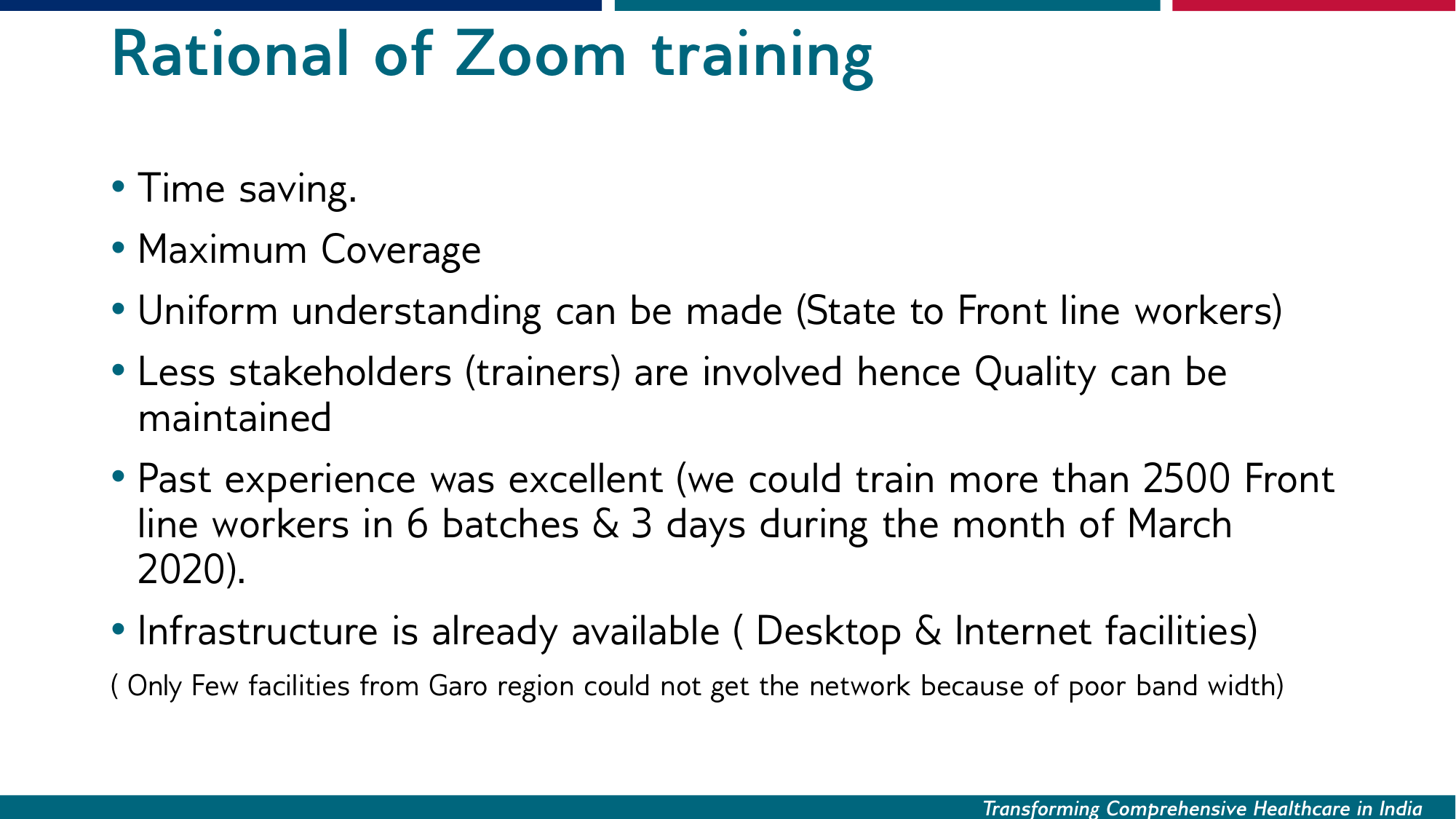

# Rational of Zoom training
Time saving.
Maximum Coverage
Uniform understanding can be made (State to Front line workers)
Less stakeholders (trainers) are involved hence Quality can be maintained
Past experience was excellent (we could train more than 2500 Front line workers in 6 batches & 3 days during the month of March 2020).
Infrastructure is already available ( Desktop & Internet facilities)
( Only Few facilities from Garo region could not get the network because of poor band width)